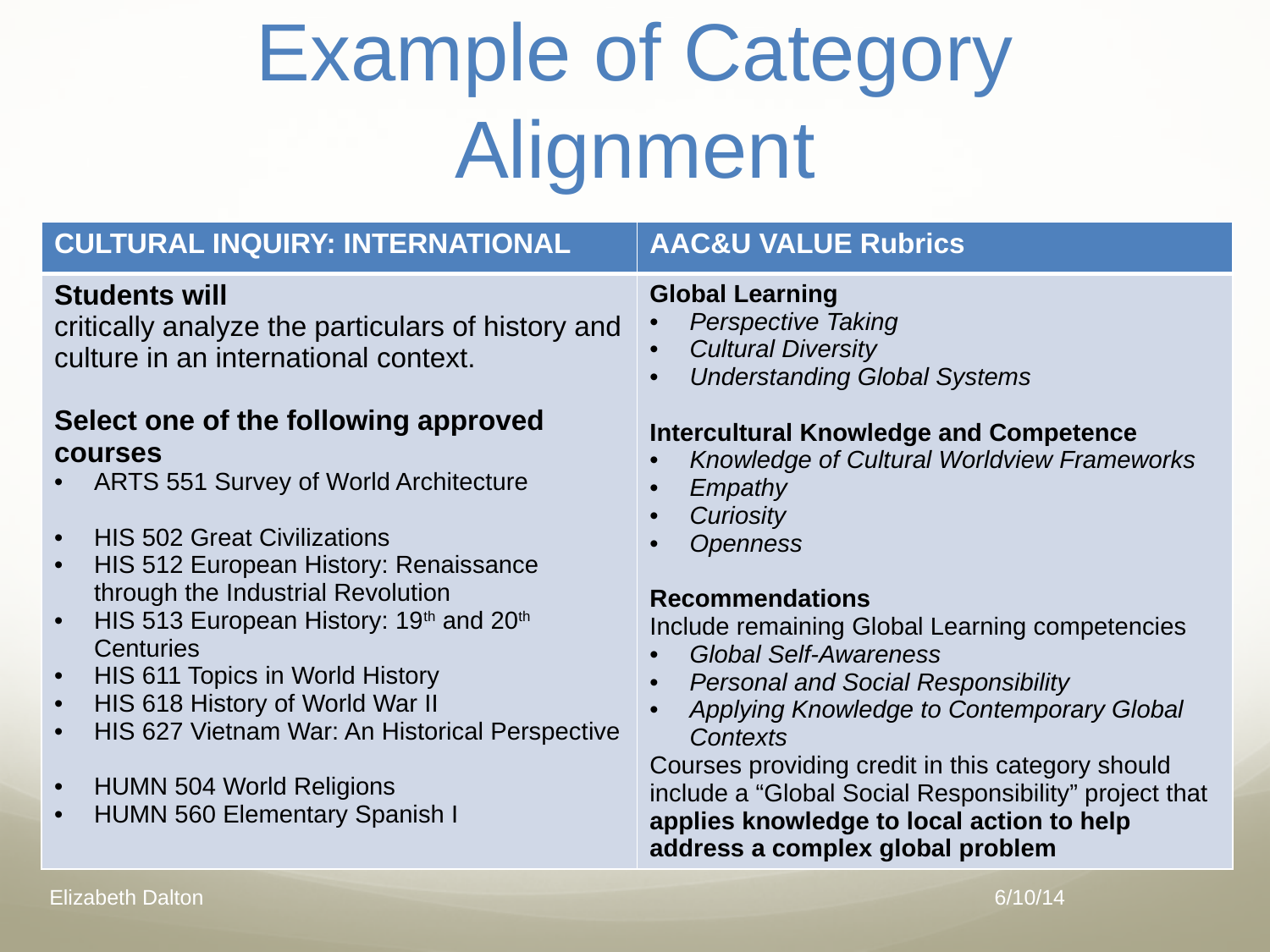

# Example of Category Alignment
| CULTURAL INQUIRY: INTERNATIONAL | AAC&U VALUE Rubrics |
| --- | --- |
| Students will critically analyze the particulars of history and culture in an international context. Select one of the following approved courses ARTS 551 Survey of World Architecture   HIS 502 Great Civilizations HIS 512 European History: Renaissance through the Industrial Revolution HIS 513 European History: 19th and 20th Centuries HIS 611 Topics in World History HIS 618 History of World War II HIS 627 Vietnam War: An Historical Perspective   HUMN 504 World Religions HUMN 560 Elementary Spanish I | Global Learning Perspective Taking Cultural Diversity Understanding Global Systems Intercultural Knowledge and Competence Knowledge of Cultural Worldview Frameworks Empathy Curiosity Openness Recommendations Include remaining Global Learning competencies Global Self-Awareness Personal and Social Responsibility Applying Knowledge to Contemporary Global Contexts Courses providing credit in this category should include a “Global Social Responsibility” project that applies knowledge to local action to help address a complex global problem |
Elizabeth Dalton
6/10/14